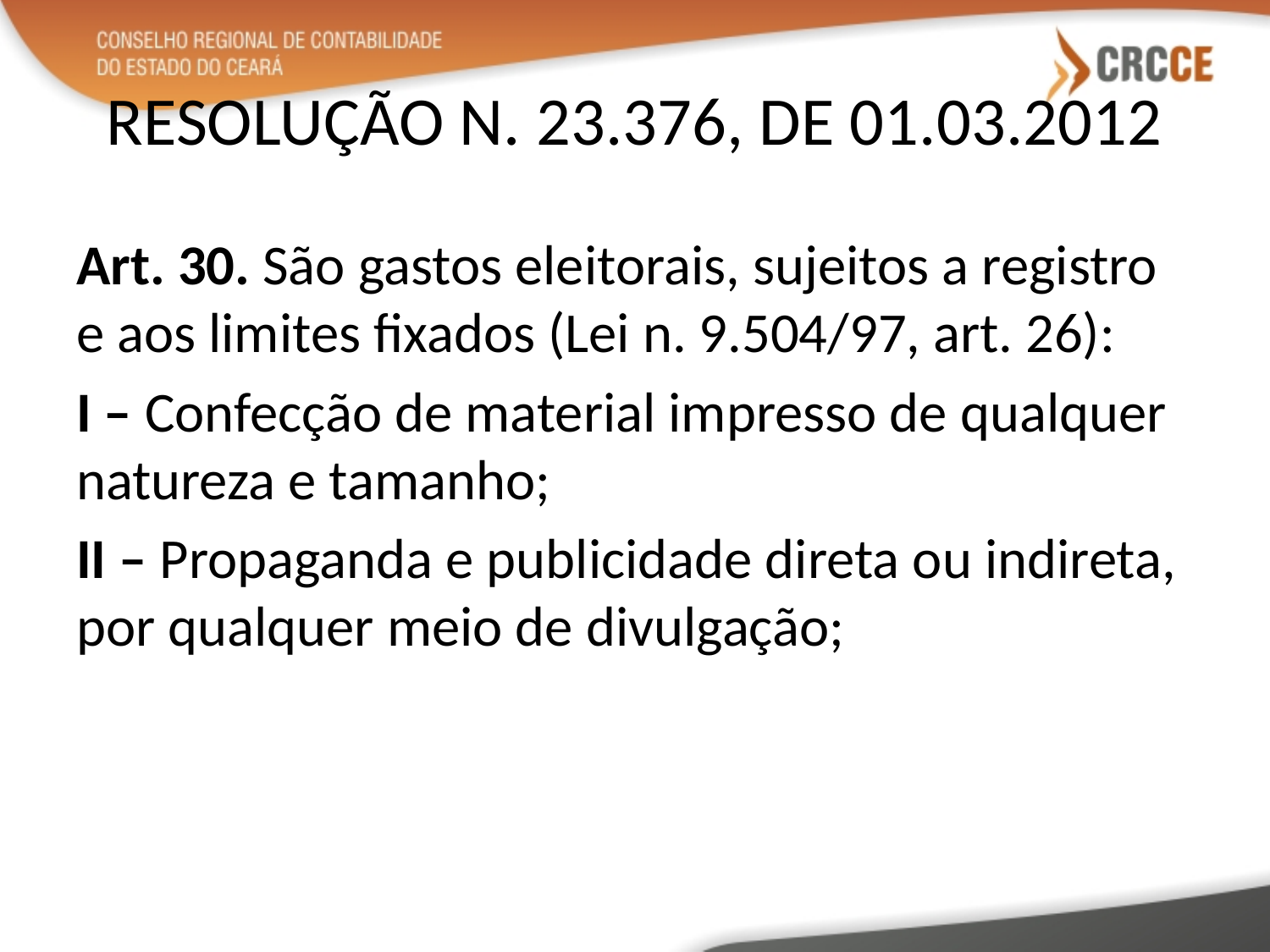

# RESOLUÇÃO N. 23.376, DE 01.03.2012
Art. 30. São gastos eleitorais, sujeitos a registro e aos limites fixados (Lei n. 9.504/97, art. 26):
I – Confecção de material impresso de qualquer natureza e tamanho;
II – Propaganda e publicidade direta ou indireta, por qualquer meio de divulgação;